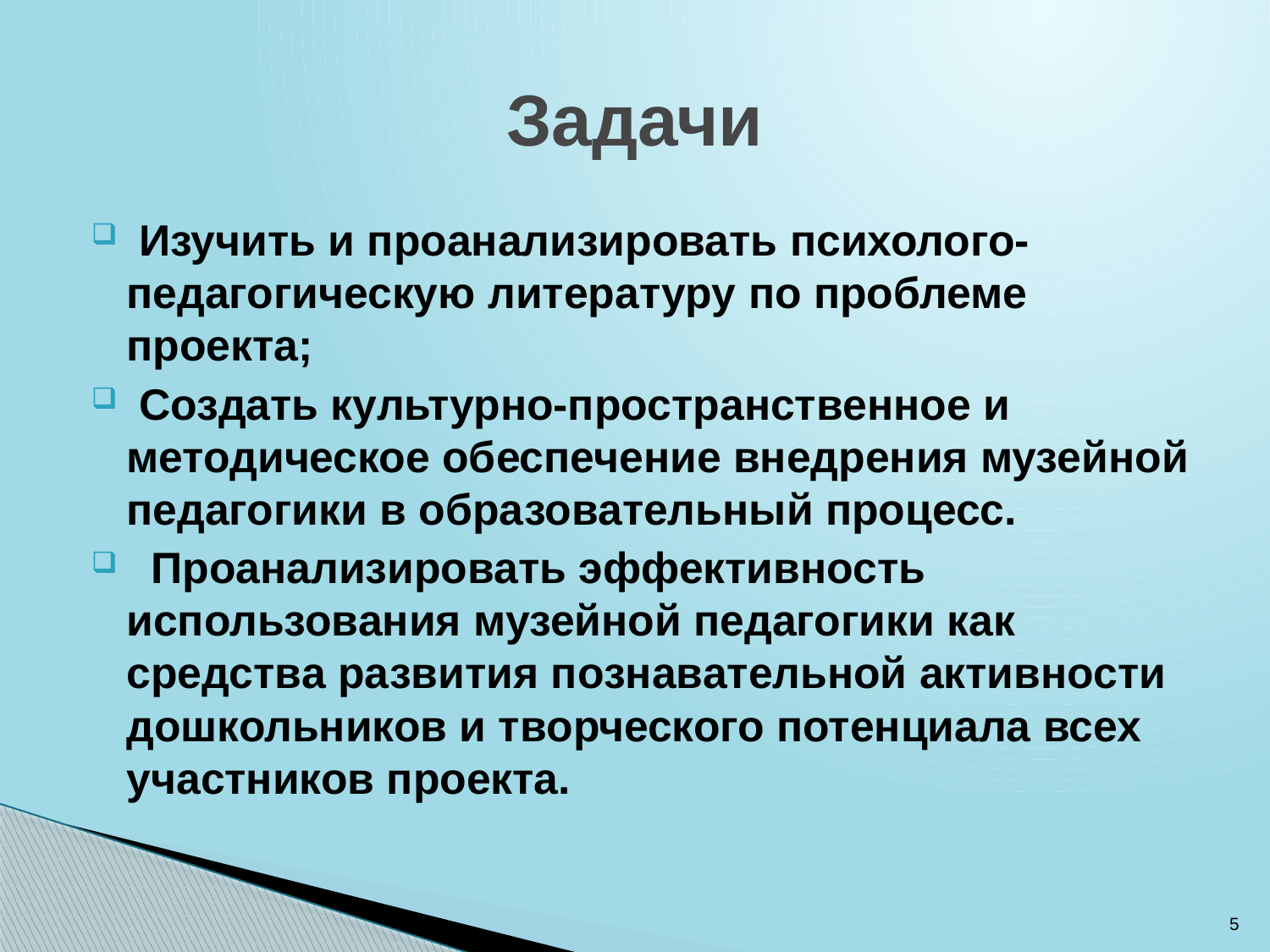

# Задачи
 Изучить и проанализировать психолого-педагогическую литературу по проблеме проекта;
 Создать культурно-пространственное и методическое обеспечение внедрения музейной педагогики в образовательный процесс.
  Проанализировать эффективность использования музейной педагогики как средства развития познавательной активности дошкольников и творческого потенциала всех участников проекта.

5